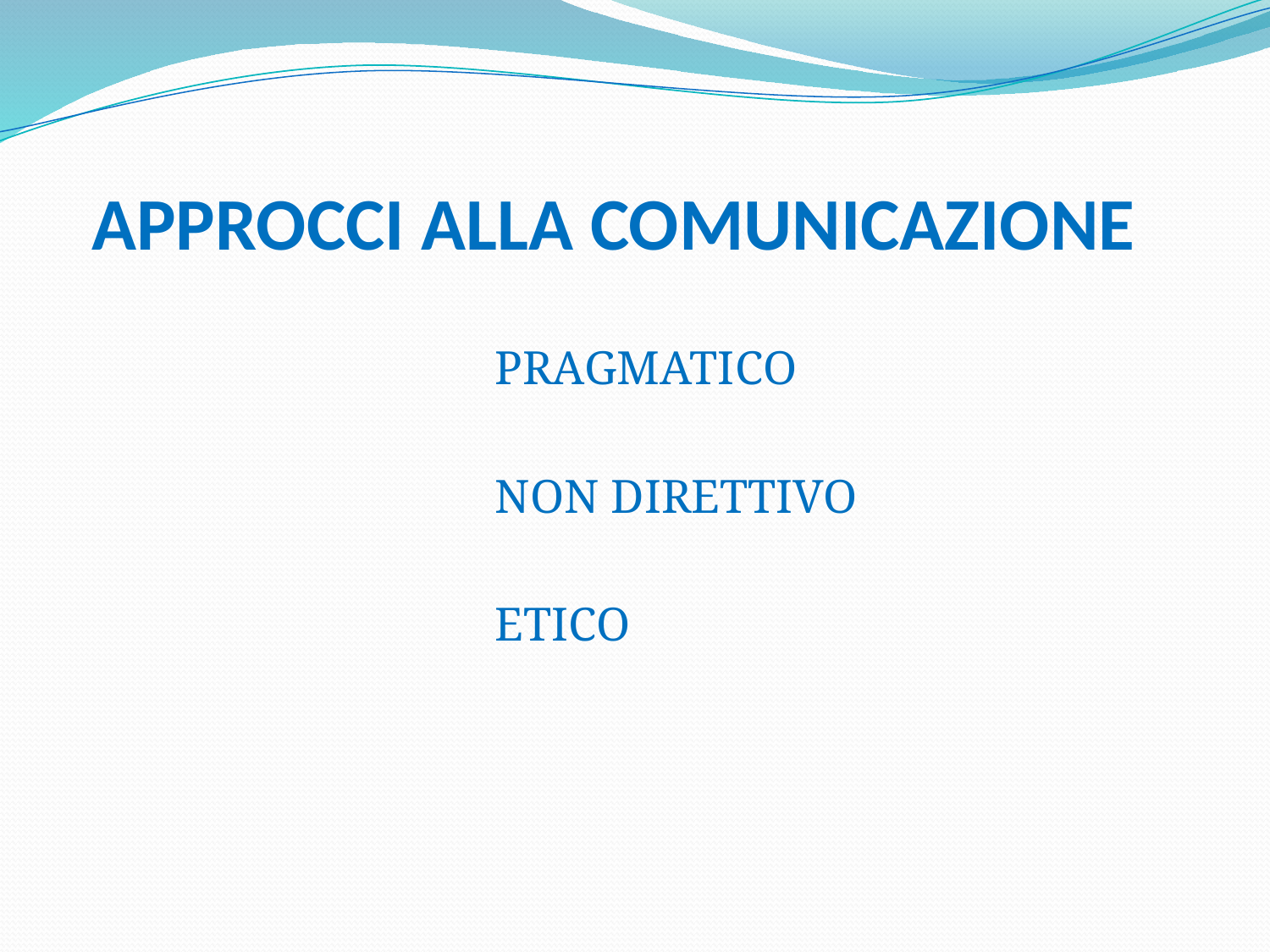

# APPROCCI ALLA COMUNICAZIONE

				PRAGMATICO

				NON DIRETTIVO

				ETICO